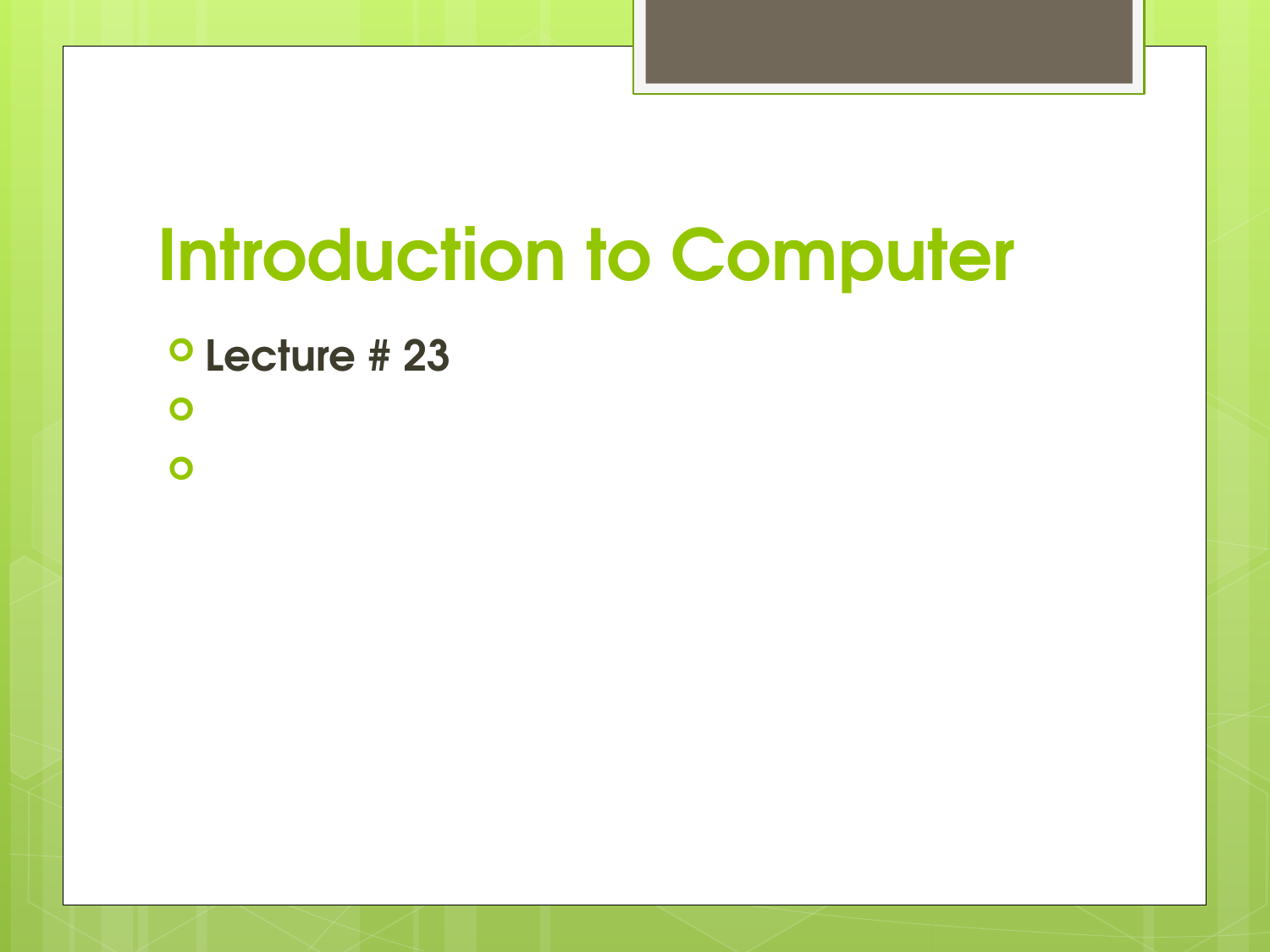

# Introduction to Computer
Lecture # 23